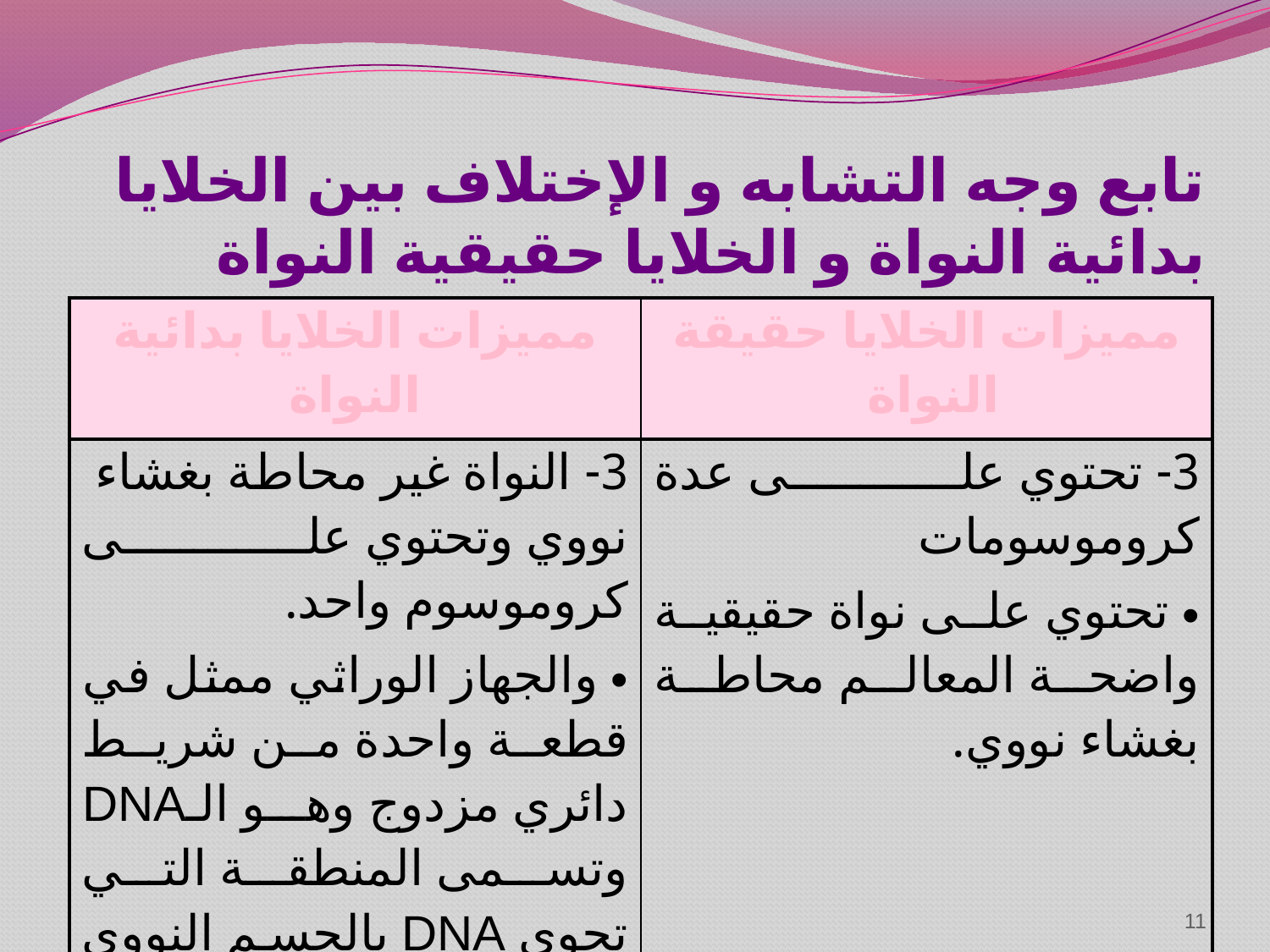

# تابع وجه التشابه و الإختلاف بين الخلايا بدائية النواة و الخلايا حقيقية النواة
| مميزات الخلايا بدائية النواة | مميزات الخلايا حقيقة النواة |
| --- | --- |
| 3- النواة غير محاطة بغشاء نووي وتحتوي على كروموسوم واحد. والجهاز الوراثي ممثل في قطعة واحدة من شريط دائري مزدوج وهو الـDNA وتسمى المنطقة التي تحوي DNA بالجسم النووي ( Nuclear body). | 3- تحتوي على عدة كروموسومات تحتوي على نواة حقيقية واضحة المعالم محاطة بغشاء نووي. |
11